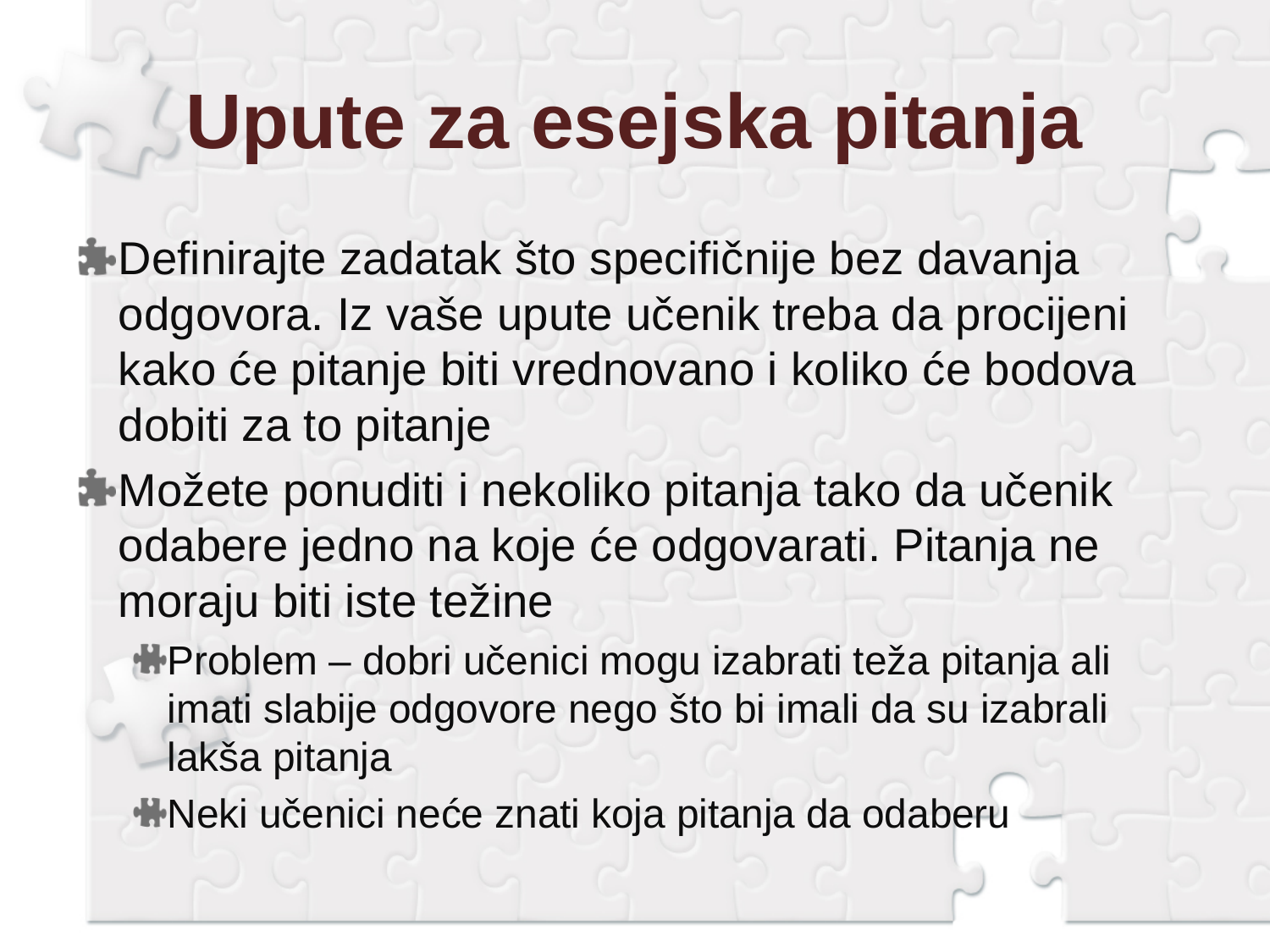

# Upute za esejska pitanja
Definirajte zadatak što specifičnije bez davanja odgovora. Iz vaše upute učenik treba da procijeni kako će pitanje biti vrednovano i koliko će bodova dobiti za to pitanje
Možete ponuditi i nekoliko pitanja tako da učenik odabere jedno na koje će odgovarati. Pitanja ne moraju biti iste težine
Problem – dobri učenici mogu izabrati teža pitanja ali imati slabije odgovore nego što bi imali da su izabrali lakša pitanja
Neki učenici neće znati koja pitanja da odaberu